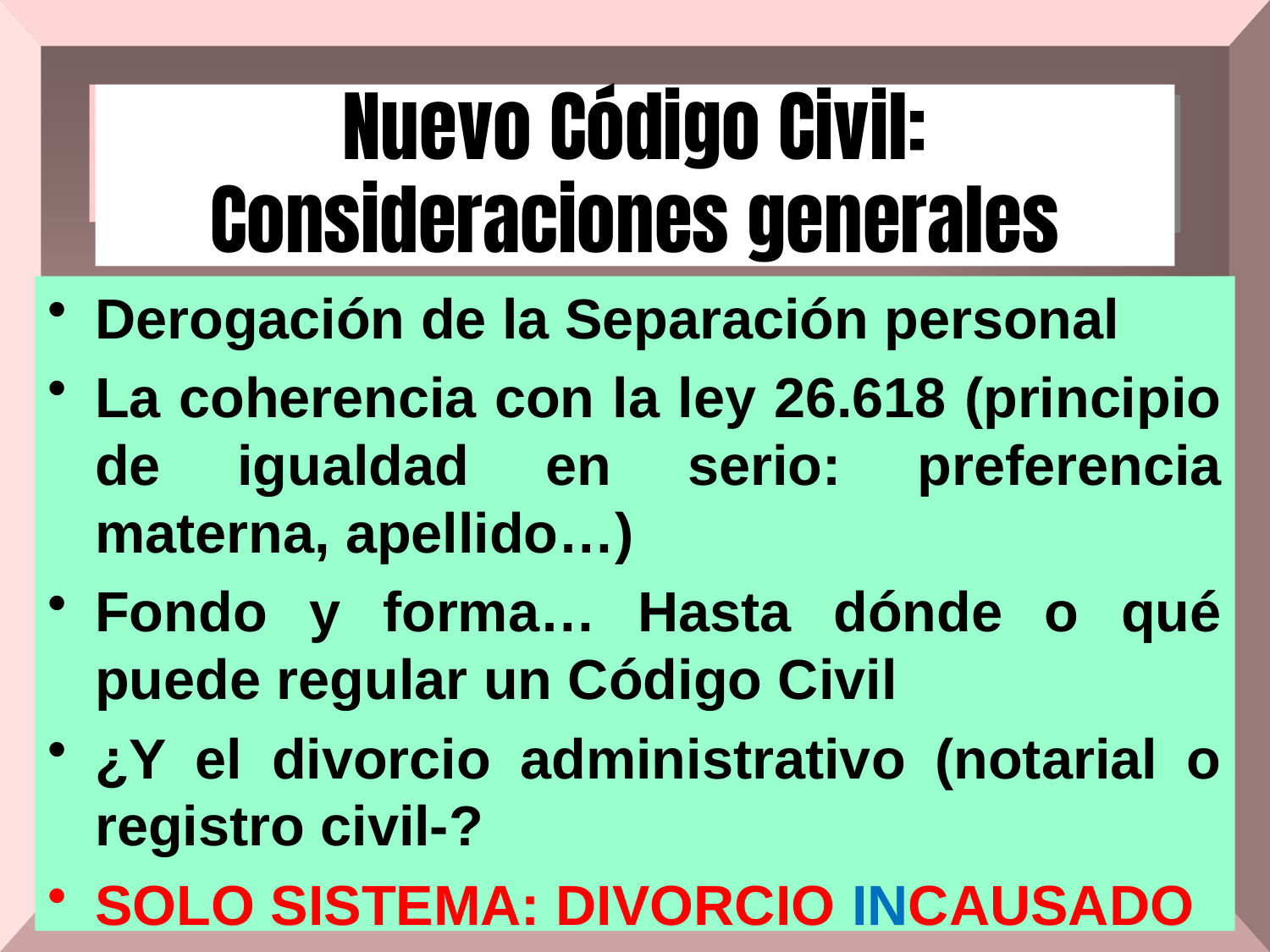

# Nuevo Código Civil: Consideraciones generales
Derogación de la Separación personal
La coherencia con la ley 26.618 (principio de igualdad en serio: preferencia materna, apellido…)
Fondo y forma… Hasta dónde o qué puede regular un Código Civil
¿Y el divorcio administrativo (notarial o registro civil-?
SOLO SISTEMA: DIVORCIO INCAUSADO